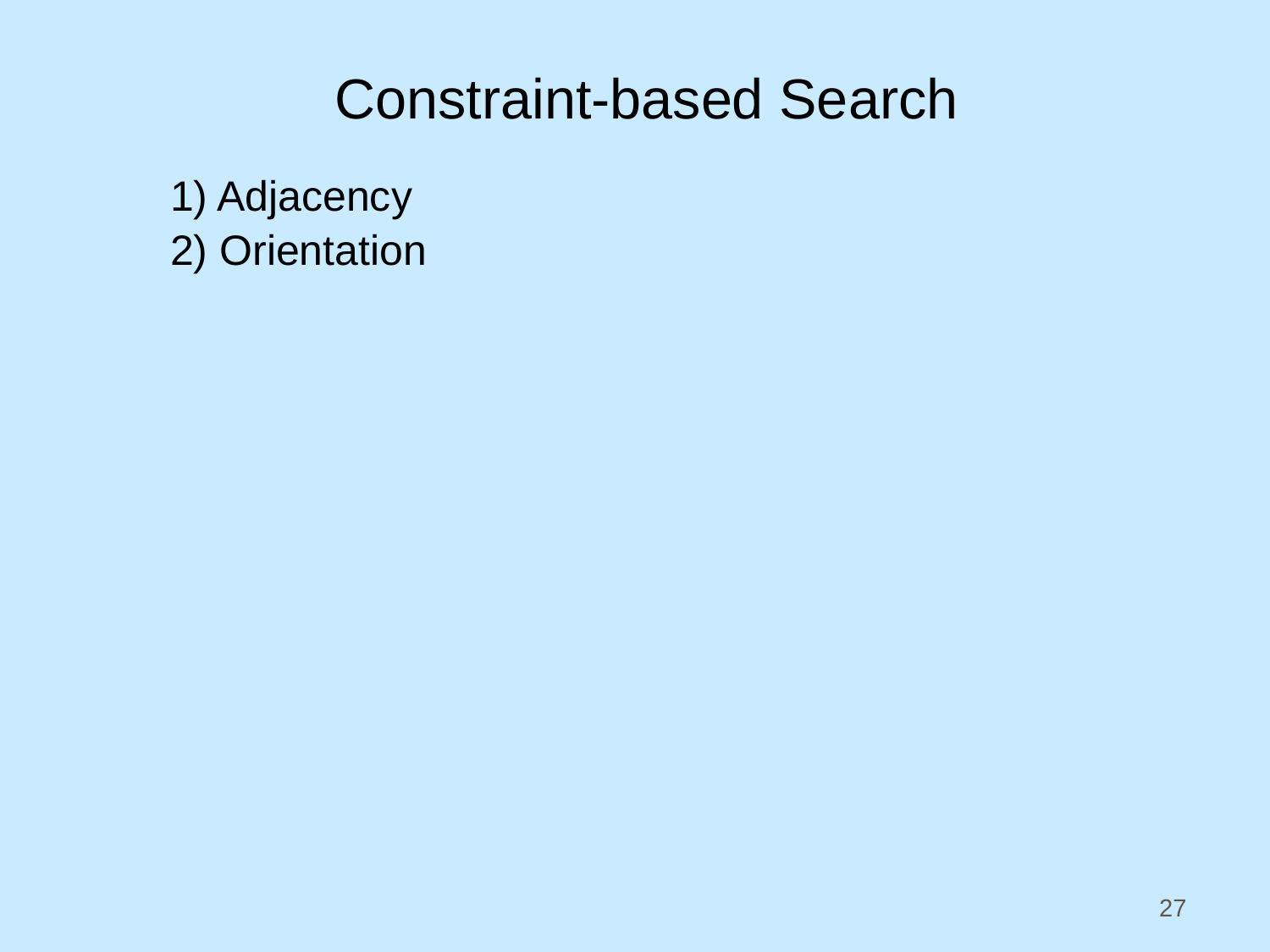

# Constraint-based Search
1) Adjacency
2) Orientation
27